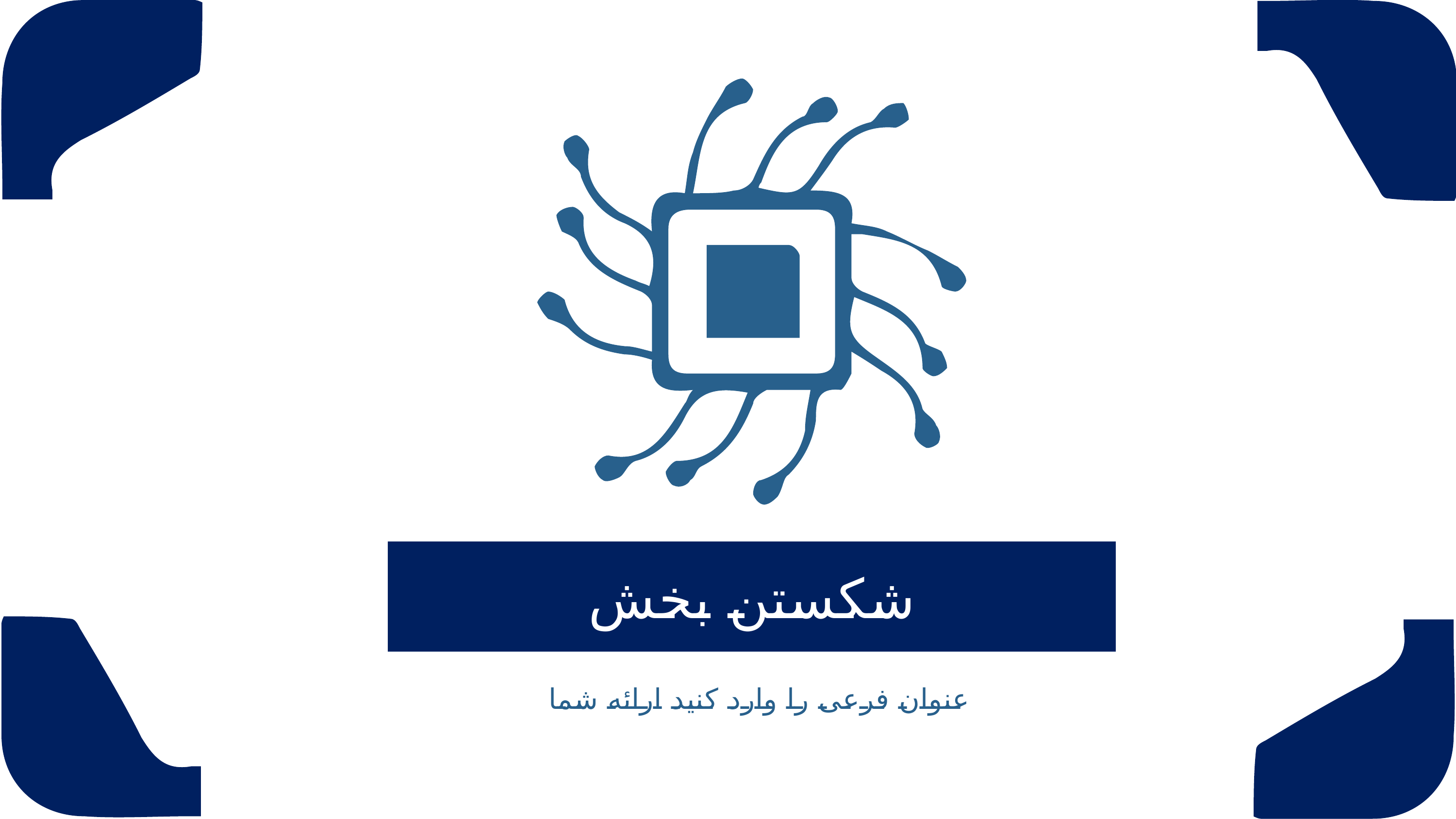

شکستن بخش

عنوان فرعی را وارد کنید ارائه شما